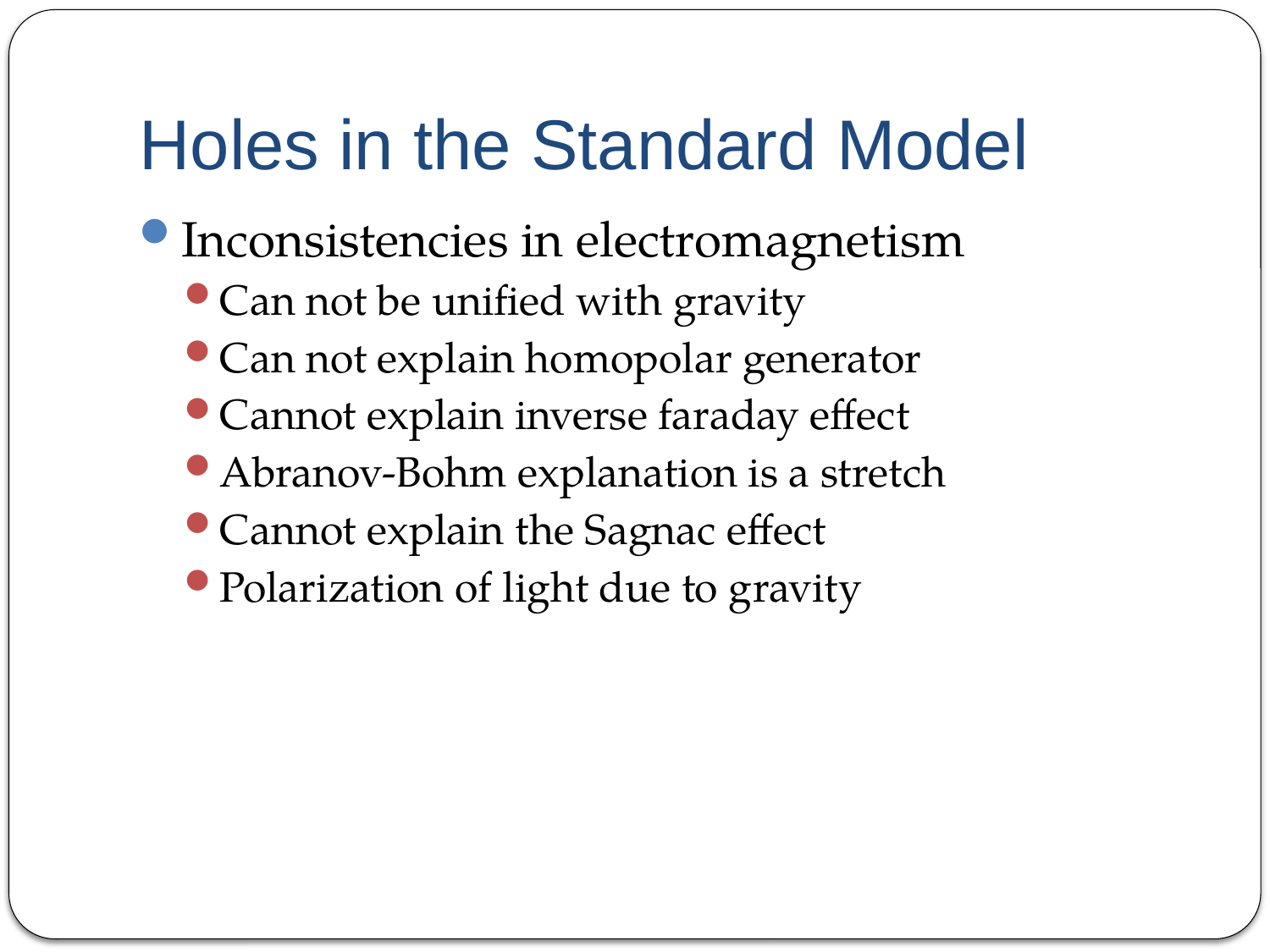

# Holes in the Standard Model
Inconsistencies in electromagnetism
Can not be unified with gravity
Can not explain homopolar generator
Cannot explain inverse faraday effect
Abranov-Bohm explanation is a stretch
Cannot explain the Sagnac effect
Polarization of light due to gravity